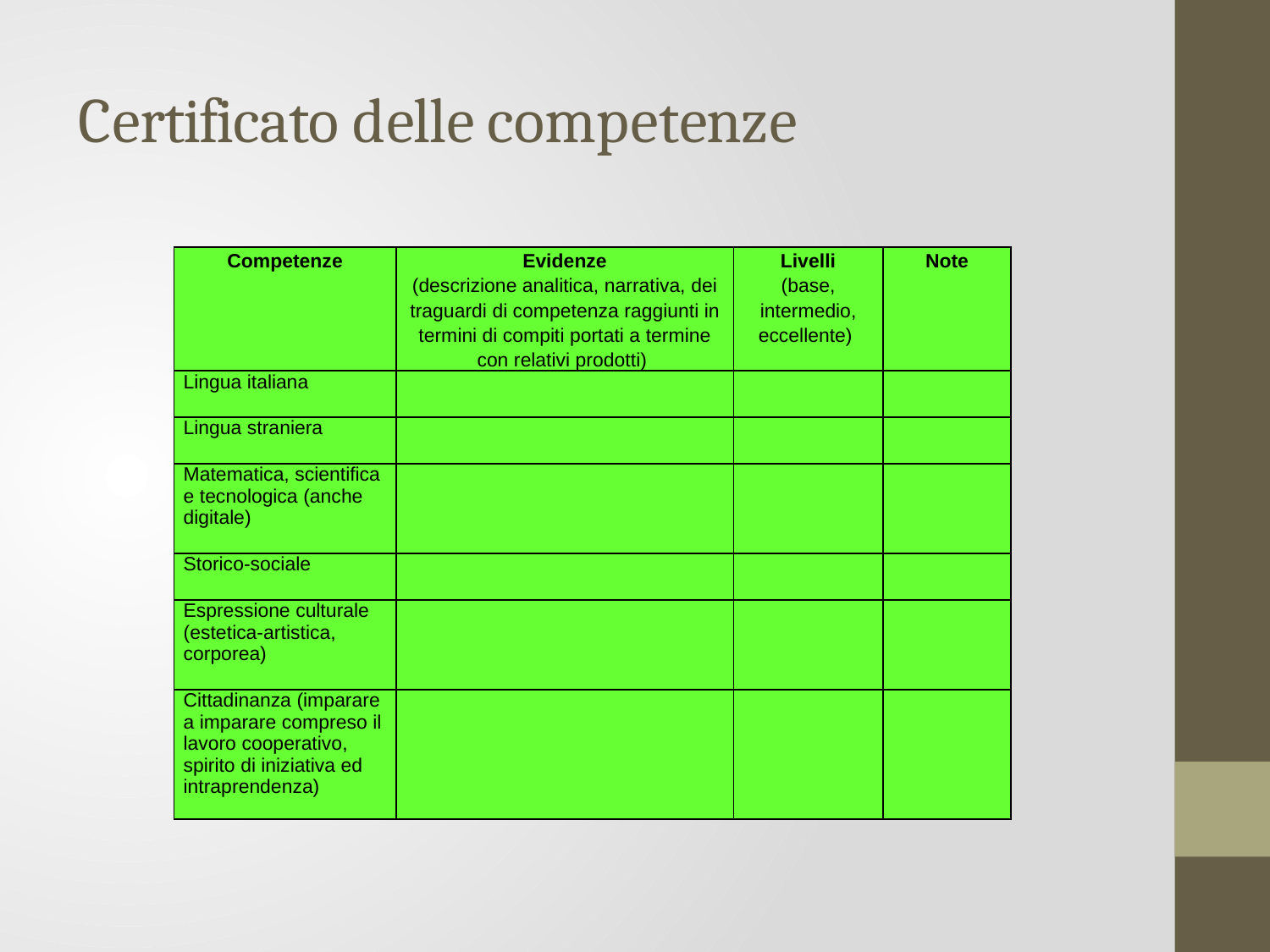

# Certificato delle competenze
| Competenze | Evidenze (descrizione analitica, narrativa, dei traguardi di competenza raggiunti in termini di compiti portati a termine con relativi prodotti) | Livelli (base, intermedio, eccellente) | Note |
| --- | --- | --- | --- |
| Lingua italiana |  |  |  |
| Lingua straniera |  |  |  |
| Matematica, scientifica e tecnologica (anche digitale) |  |  |  |
| Storico-sociale |  |  |  |
| Espressione culturale (estetica-artistica, corporea) |  |  |  |
| Cittadinanza (imparare a imparare compreso il lavoro cooperativo, spirito di iniziativa ed intraprendenza) |  |  |  |